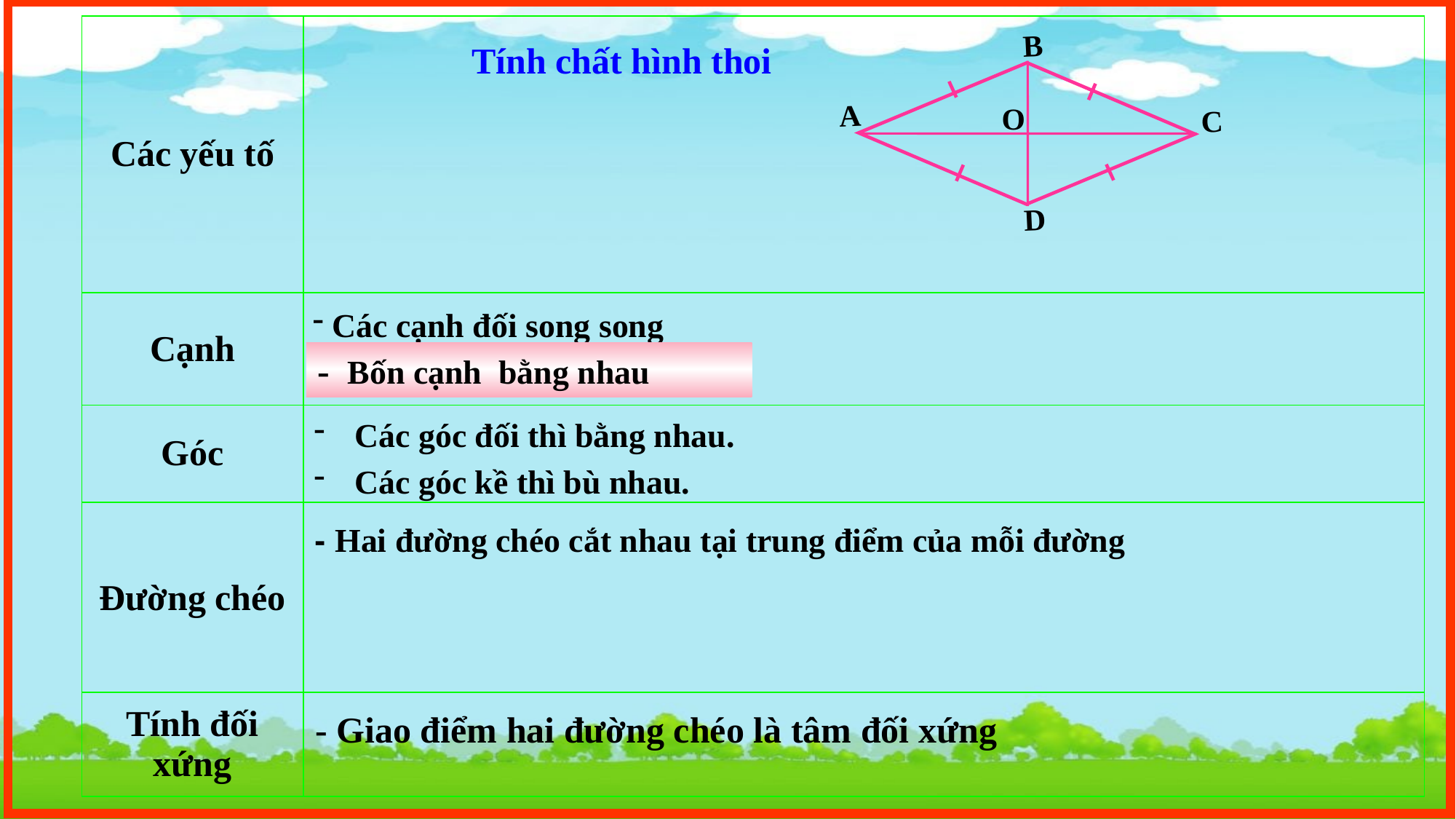

| Các yếu tố |  |
| --- | --- |
| Cạnh |  |
| Góc |  |
| Đường chéo |  |
| Tính đối xứng |  |
B

A
C
D

O
Tính chất hình thoi
 Các cạnh đối song song
- Các cạnh đối bằng nhau

-  Bốn cạnh  bằng nhau
Các góc đối thì bằng nhau.
Các góc kề thì bù nhau.
- Hai đường chéo cắt nhau tại trung điểm của mỗi đường
- Giao điểm hai đường chéo là tâm đối xứng